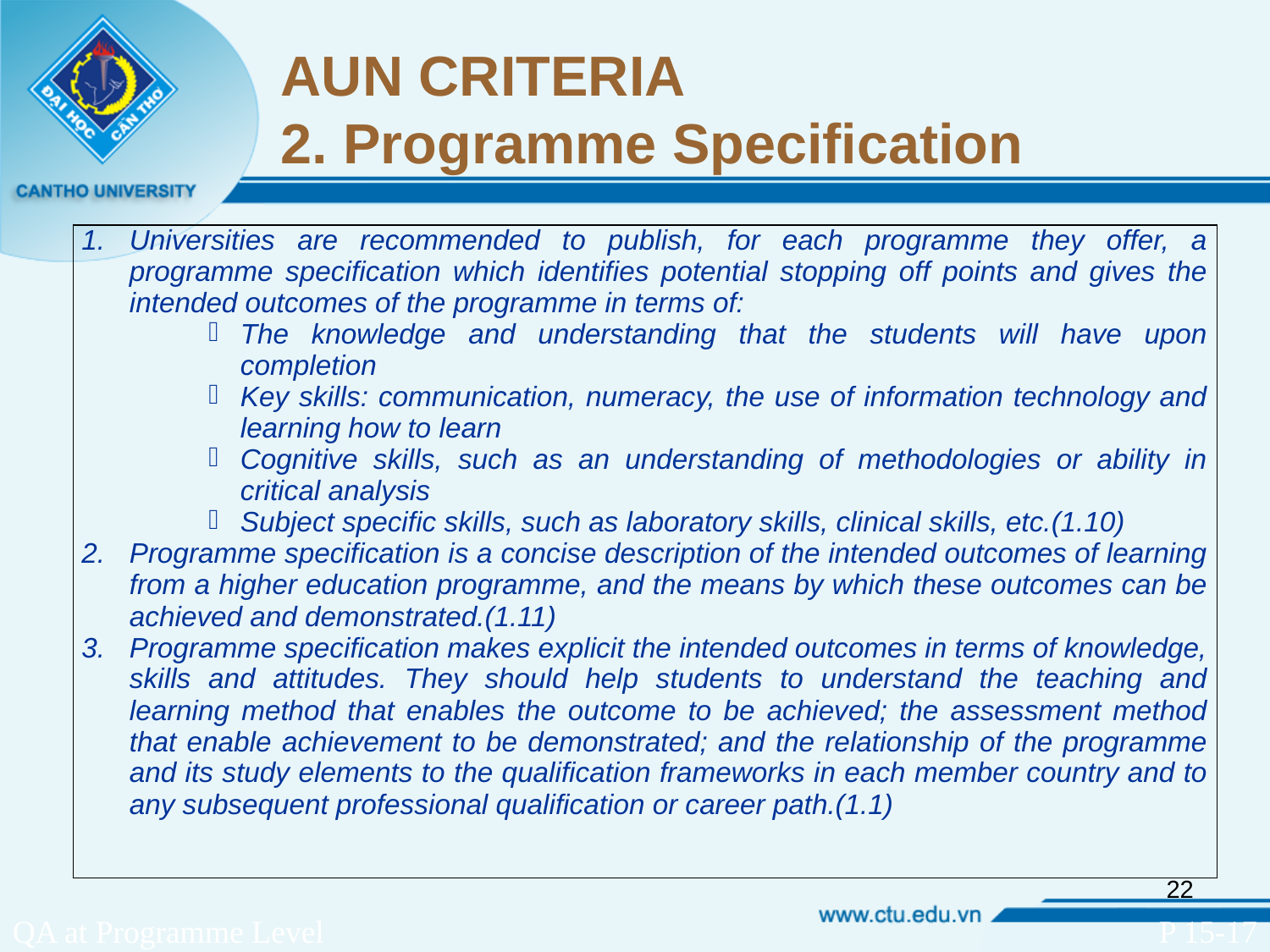

# AUN CRITERIA 2. Programme Specification
| Universities are recommended to publish, for each programme they offer, a programme specification which identifies potential stopping off points and gives the intended outcomes of the programme in terms of: The knowledge and understanding that the students will have upon completion Key skills: communication, numeracy, the use of information technology and learning how to learn Cognitive skills, such as an understanding of methodologies or ability in critical analysis Subject specific skills, such as laboratory skills, clinical skills, etc.(1.10) Programme specification is a concise description of the intended outcomes of learning from a higher education programme, and the means by which these outcomes can be achieved and demonstrated.(1.11) Programme specification makes explicit the intended outcomes in terms of knowledge, skills and attitudes. They should help students to understand the teaching and learning method that enables the outcome to be achieved; the assessment method that enable achievement to be demonstrated; and the relationship of the programme and its study elements to the qualification frameworks in each member country and to any subsequent professional qualification or career path.(1.1) |
| --- |
22
QA at Programme Level
P 15-17